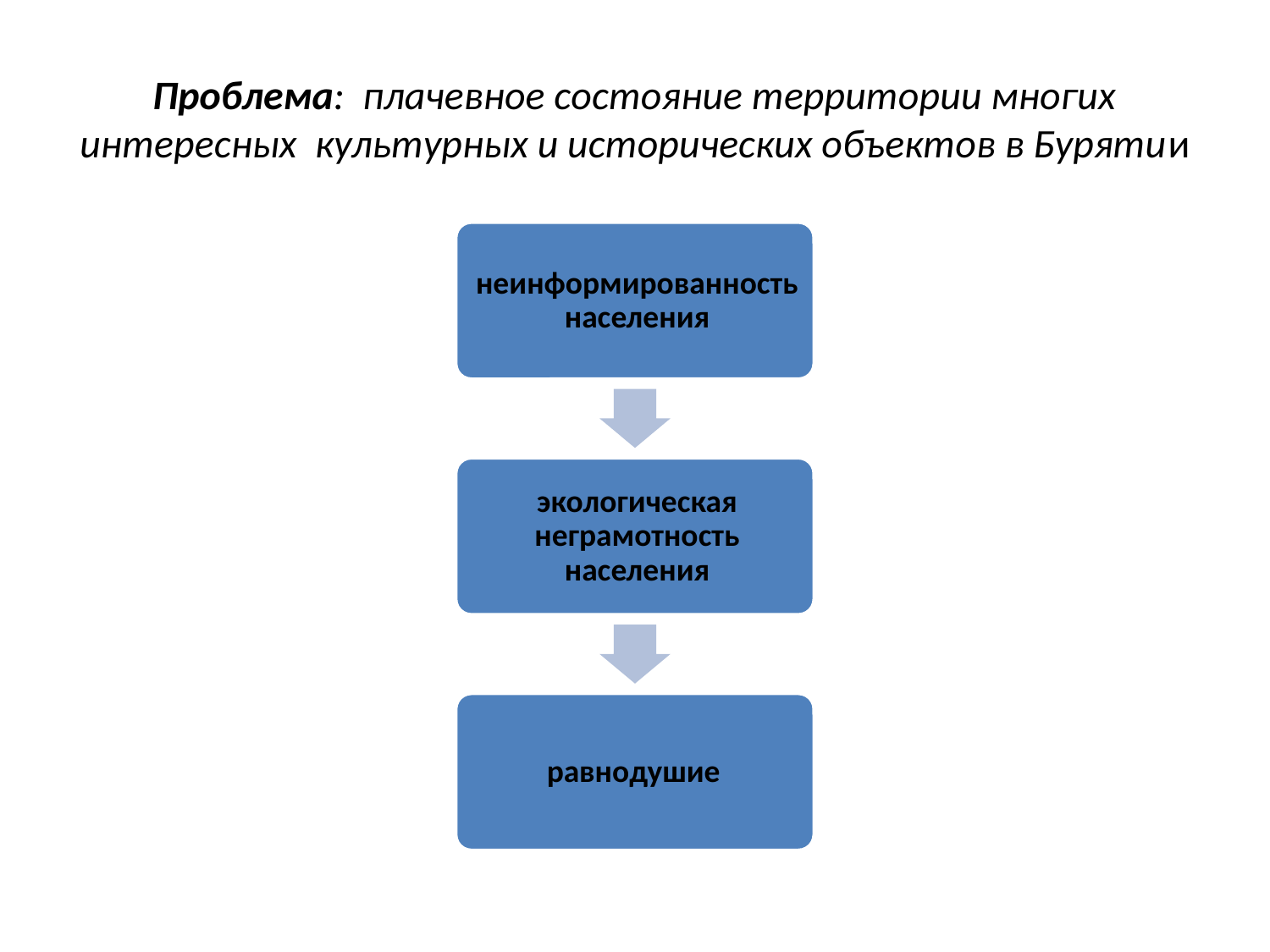

# Проблема:  плачевное состояние территории многих интересных  культурных и исторических объектов в Бурятии
неинформированность населения

экологическая неграмотность населения

равнодушие